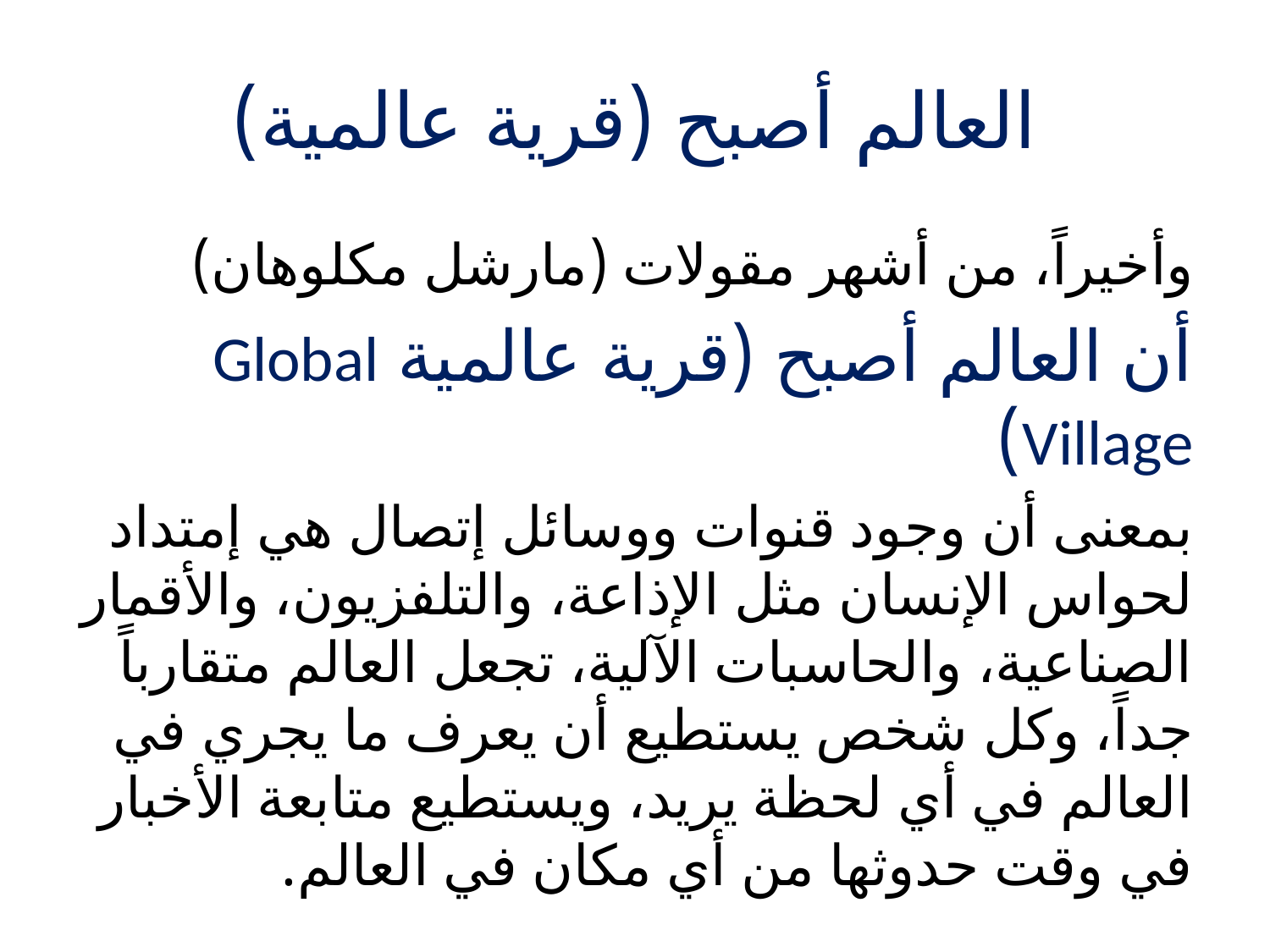

# العالم أصبح (قرية عالمية)
وأخيراً، من أشهر مقولات (مارشل مكلوهان)
أن العالم أصبح (قرية عالمية Global Village)
بمعنى أن وجود قنوات ووسائل إتصال هي إمتداد لحواس الإنسان مثل الإذاعة، والتلفزيون، والأقمار الصناعية، والحاسبات الآلية، تجعل العالم متقارباً جداً، وكل شخص يستطيع أن يعرف ما يجري في العالم في أي لحظة يريد، ويستطيع متابعة الأخبار في وقت حدوثها من أي مكان في العالم.